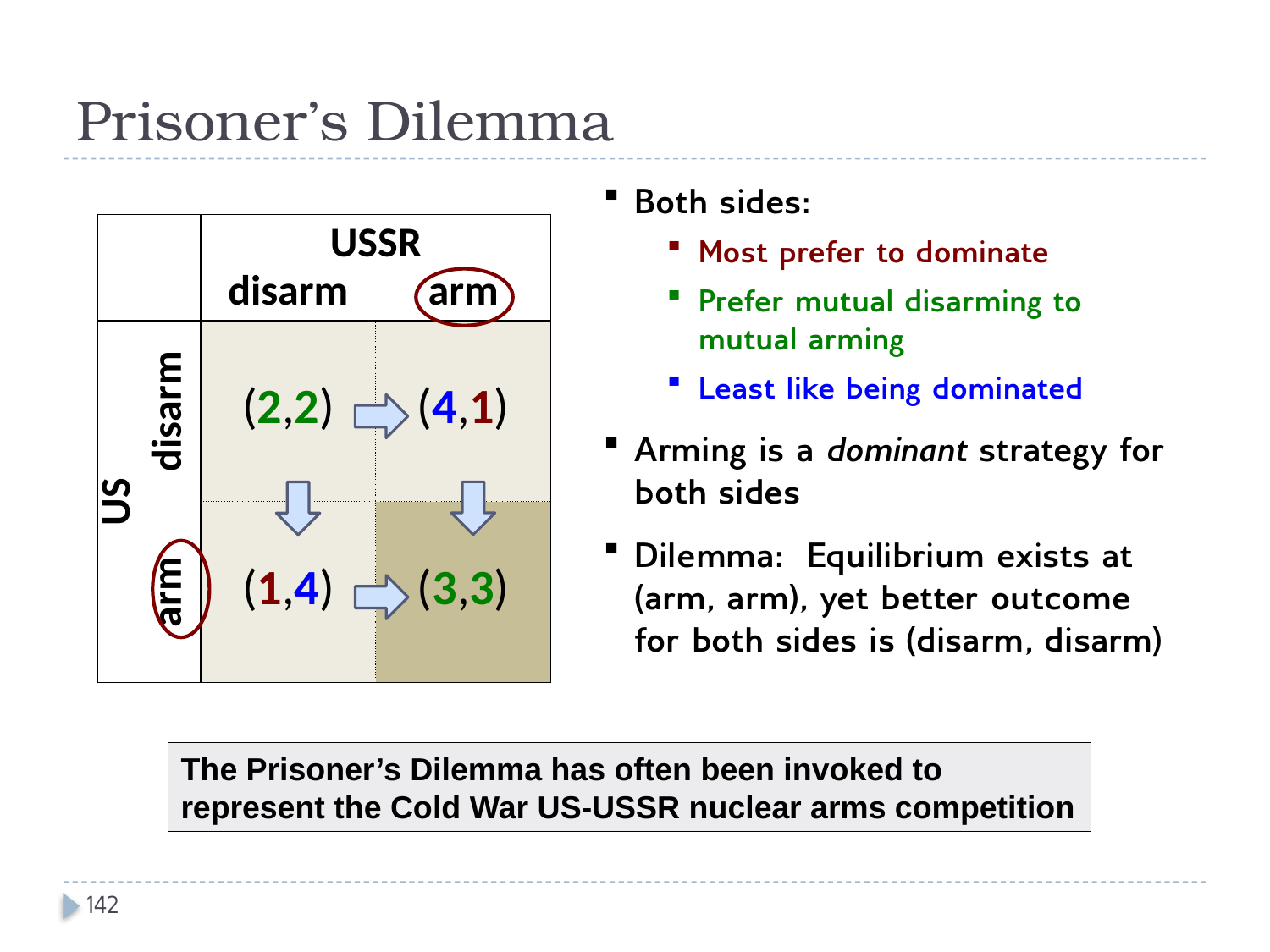

# Prisoner’s Dilemma
|  |  |  |  |
| --- | --- | --- | --- |
|  |  | USSR |  |
|  |  | disarm | arm |
| US | disarm | (2,2) | (4,1) |
|  | arm | (1,4) | (3,3) |
Both sides:
Most prefer to dominate
Prefer mutual disarming to mutual arming
Least like being dominated
Arming is a dominant strategy for both sides
Dilemma:  Equilibrium exists at (arm, arm), yet better outcome for both sides is (disarm, disarm)

The Prisoner’s Dilemma has often been invoked to represent the Cold War US-USSR nuclear arms competition
142